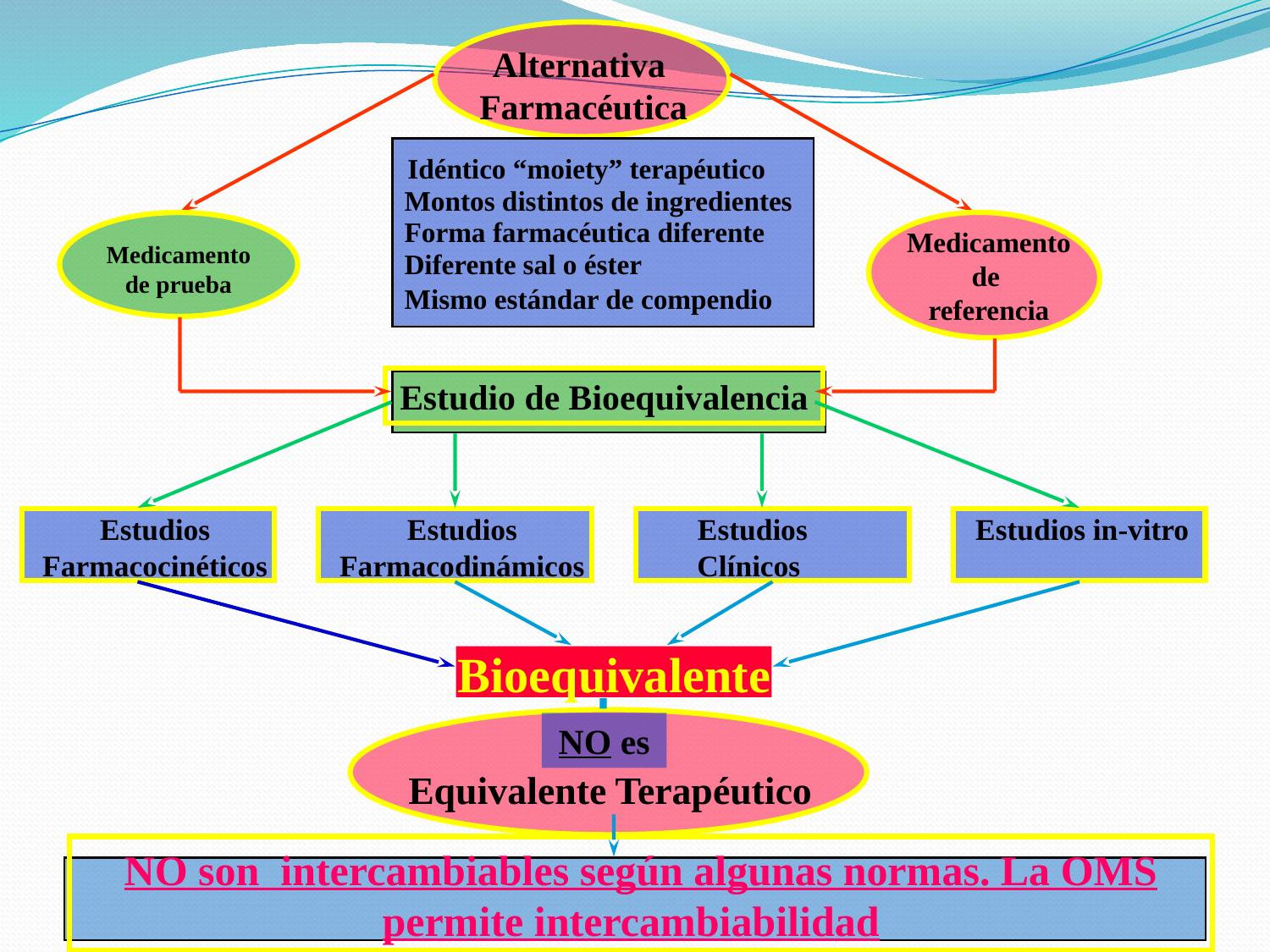

Alternativa
Farmacéutica

  Idéntico “moiety” terapéutico

Montos distintos de ingredientes
Forma farmacéutica diferente

Medicamento
de
referencia
Medicamento de prueba
Diferente sal o éster
Mismo estándar de compendio

Estudio de Bioequivalencia

Estudios
Farmacocinéticos
Estudios
Farmacodinámicos
Estudios
Clínicos
Estudios in-vitro

Bioequivalente

NO es
Equivalente Terapéutico

NO son  intercambiables según algunas normas. La OMS permite intercambiabilidad